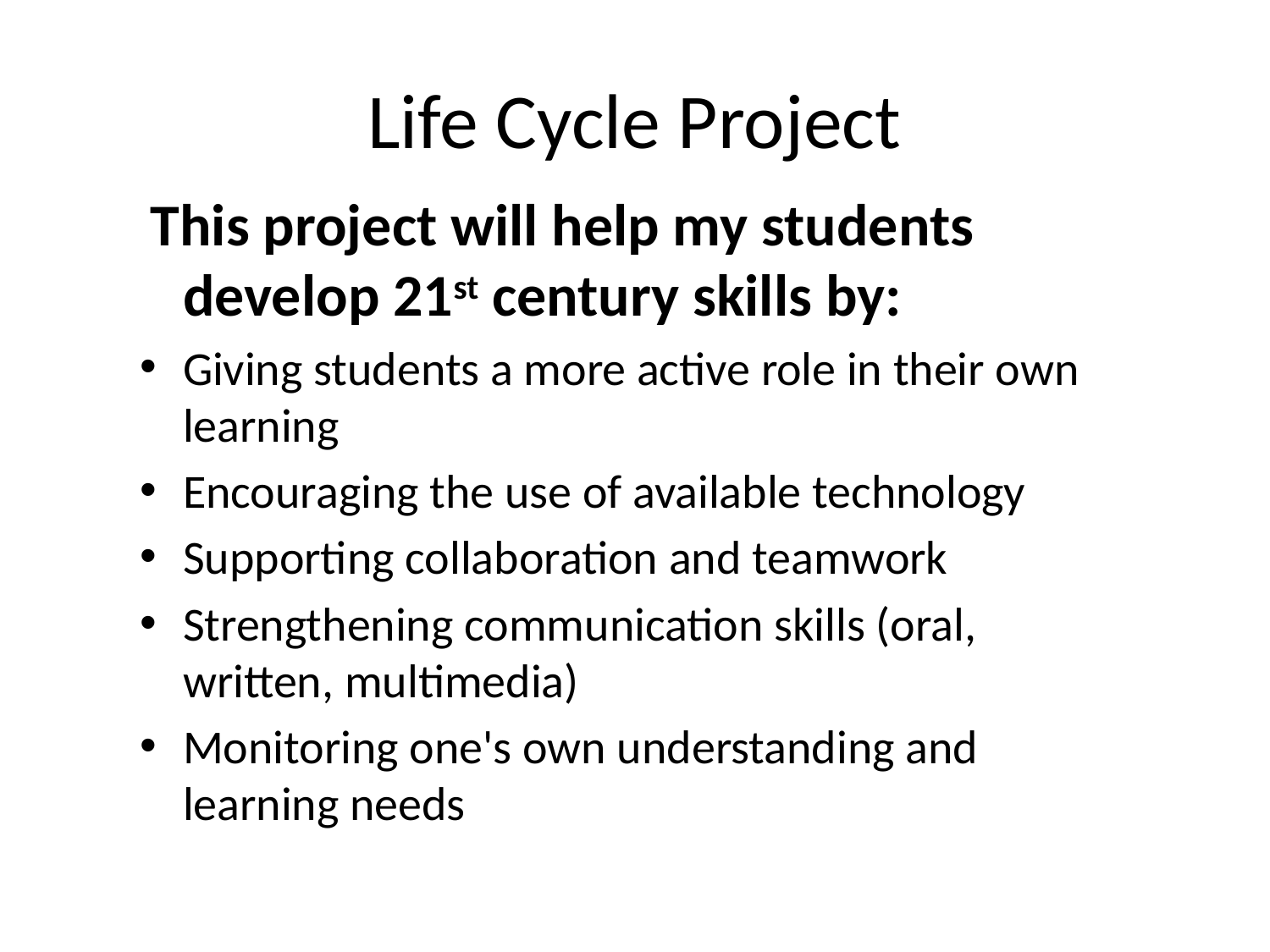

# Life Cycle Project
 This project will help my students develop 21st century skills by:
Giving students a more active role in their own learning
Encouraging the use of available technology
Supporting collaboration and teamwork
Strengthening communication skills (oral, written, multimedia)
Monitoring one's own understanding and learning needs